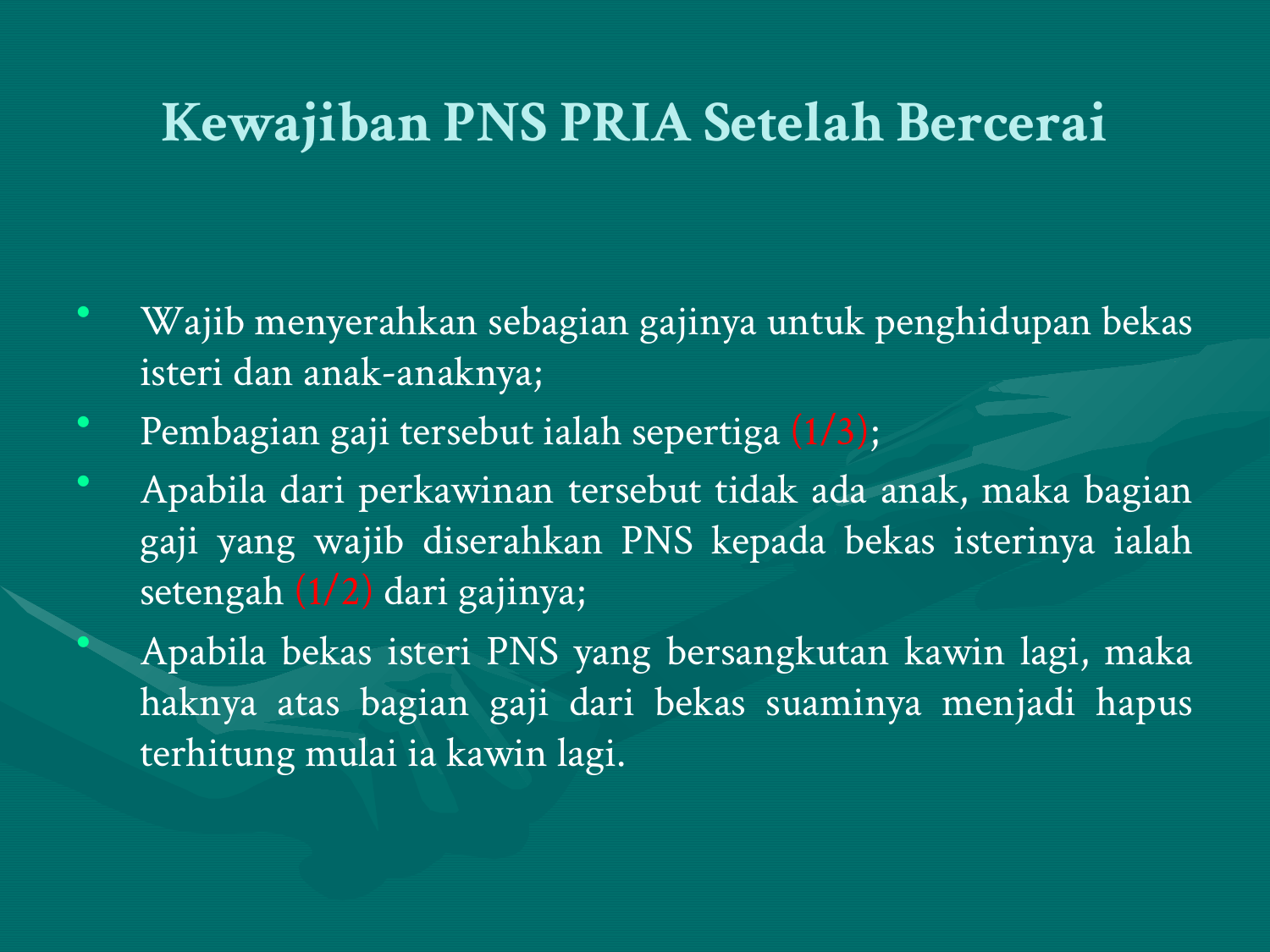

# Kewajiban PNS PRIA Setelah Bercerai
Wajib menyerahkan sebagian gajinya untuk penghidupan bekas isteri dan anak-anaknya;
Pembagian gaji tersebut ialah sepertiga (1/3);
Apabila dari perkawinan tersebut tidak ada anak, maka bagian gaji yang wajib diserahkan PNS kepada bekas isterinya ialah setengah (1/2) dari gajinya;
Apabila bekas isteri PNS yang bersangkutan kawin lagi, maka haknya atas bagian gaji dari bekas suaminya menjadi hapus terhitung mulai ia kawin lagi.